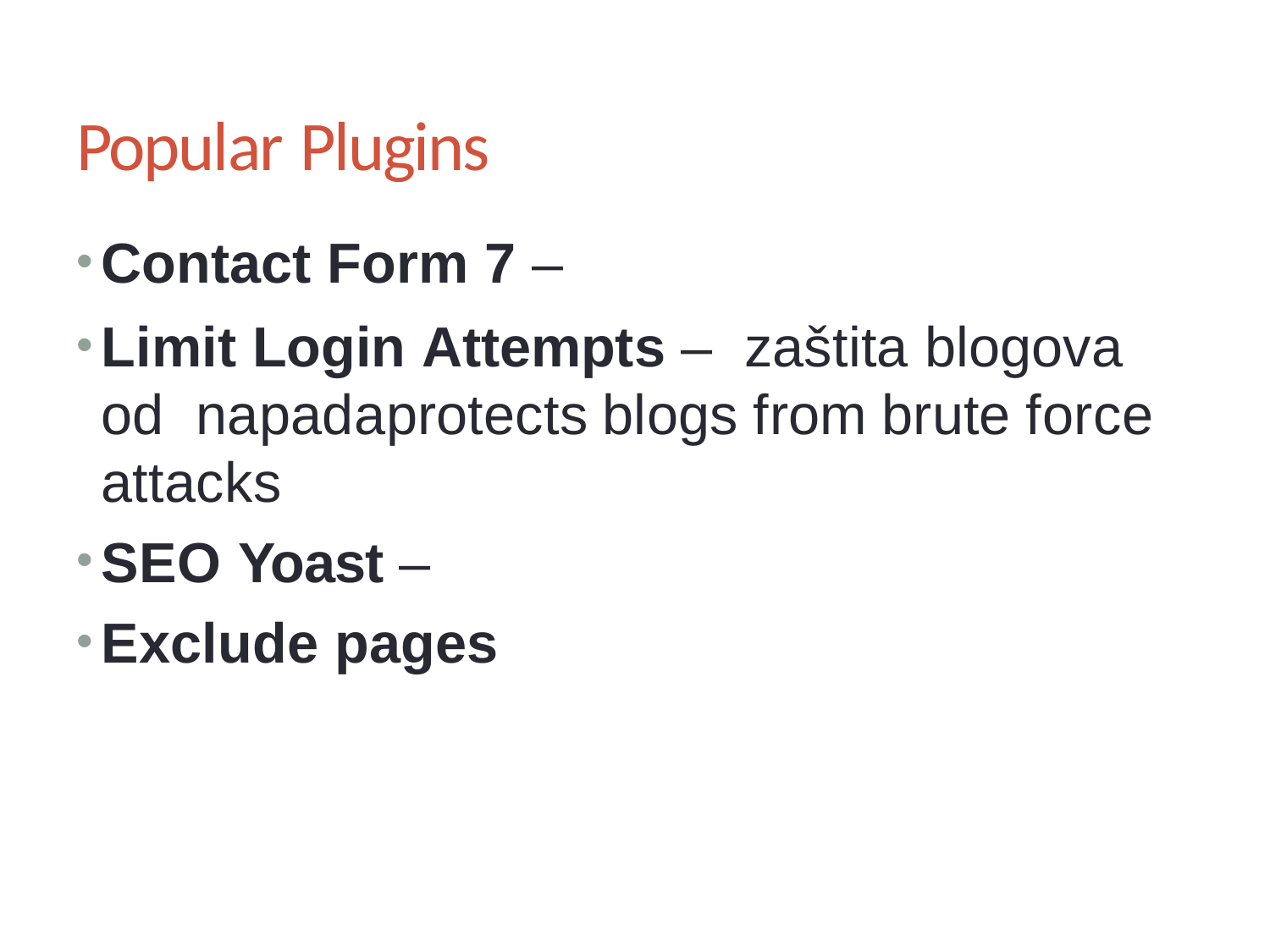

# Popular Plugins
Contact Form 7 –
Limit Login Attempts – zaštita blogova od  napadaprotects blogs from brute force  attacks
SEO Yoast –
Exclude pages